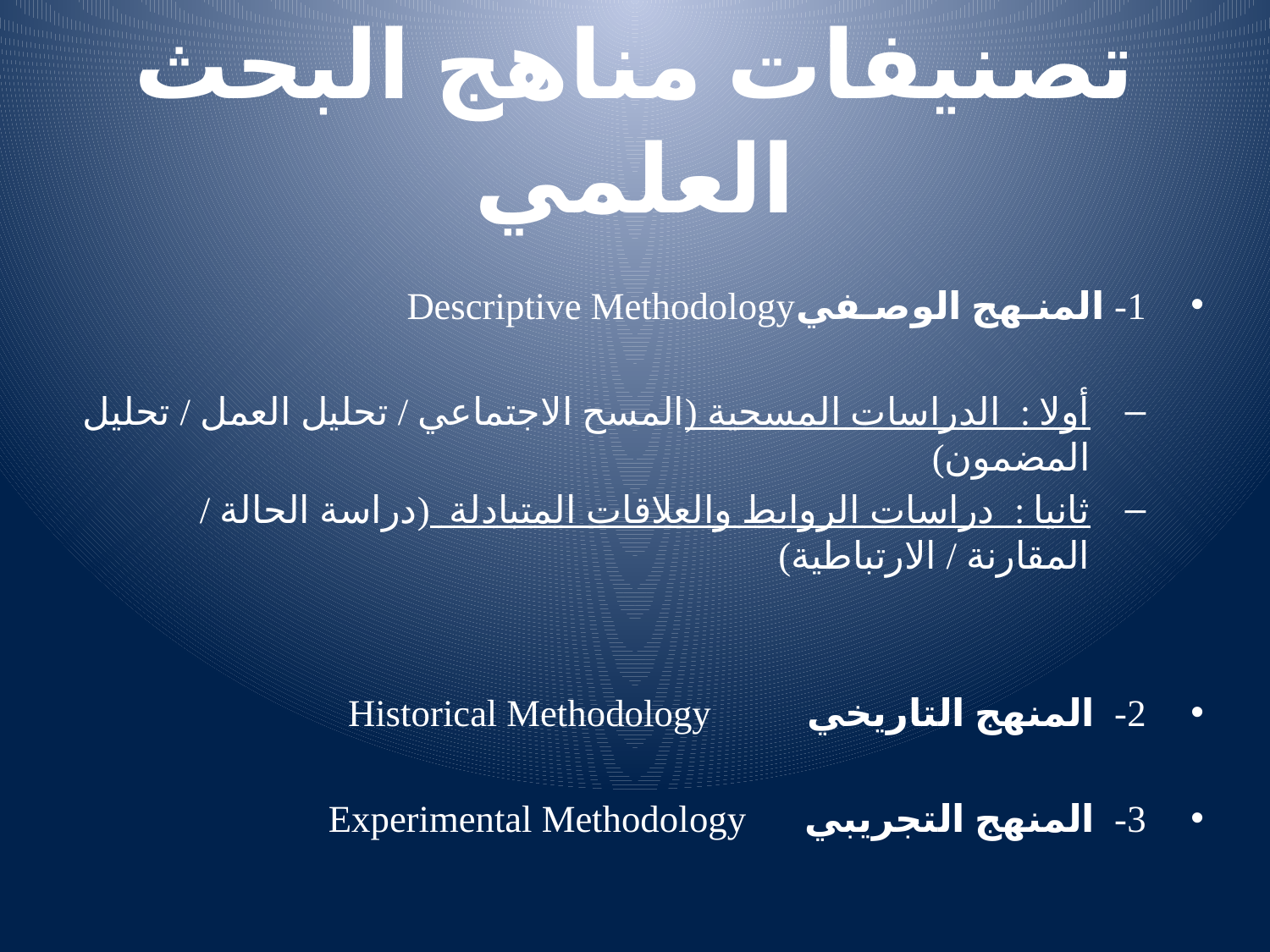

# تصنيفات مناهج البحث العلمي

1- المنـهج الوصـفيDescriptive Methodology

أولا :  الدراسات المسحية (المسح الاجتماعي / تحليل العمل / تحليل المضمون)
ثانيا :  دراسات الروابط والعلاقات المتبادلة  (دراسة الحالة / المقارنة / الارتباطية)

2-  المنهج التاريخي          Historical Methodology

3-  المنهج التجريبي      Experimental Methodology